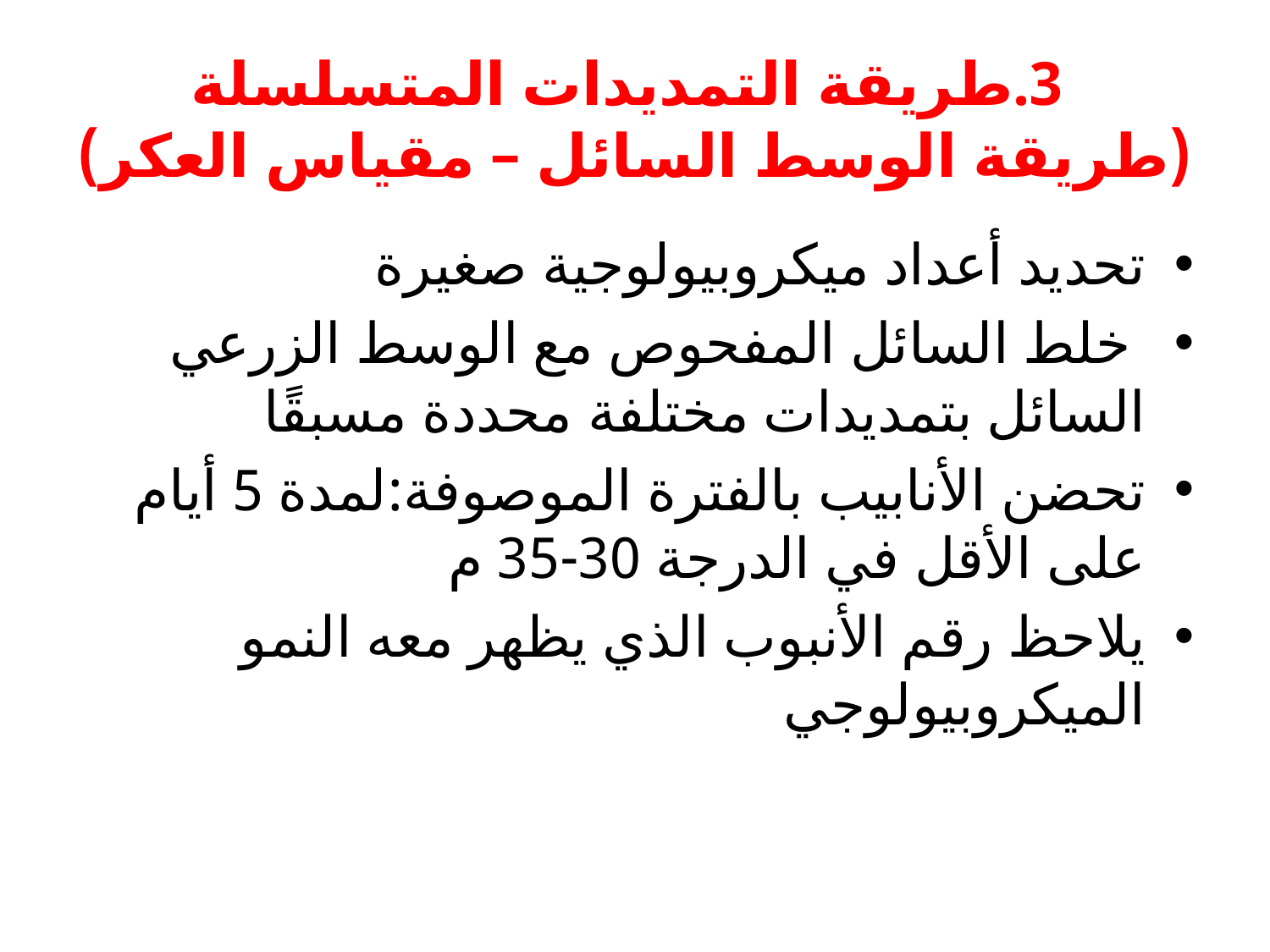

# 3.طريقة التمديدات المتسلسلة (طريقة الوسط السائل – مقياس العكر)
تحديد أعداد ميكروبيولوجية صغيرة
 خلط السائل المفحوص مع الوسط الزرعي السائل بتمديدات مختلفة محددة مسبقًا
تحضن الأنابيب بالفترة الموصوفة:لمدة 5 أيام على الأقل في الدرجة 30-35 م
يلاحظ رقم الأنبوب الذي يظهر معه النمو الميكروبيولوجي